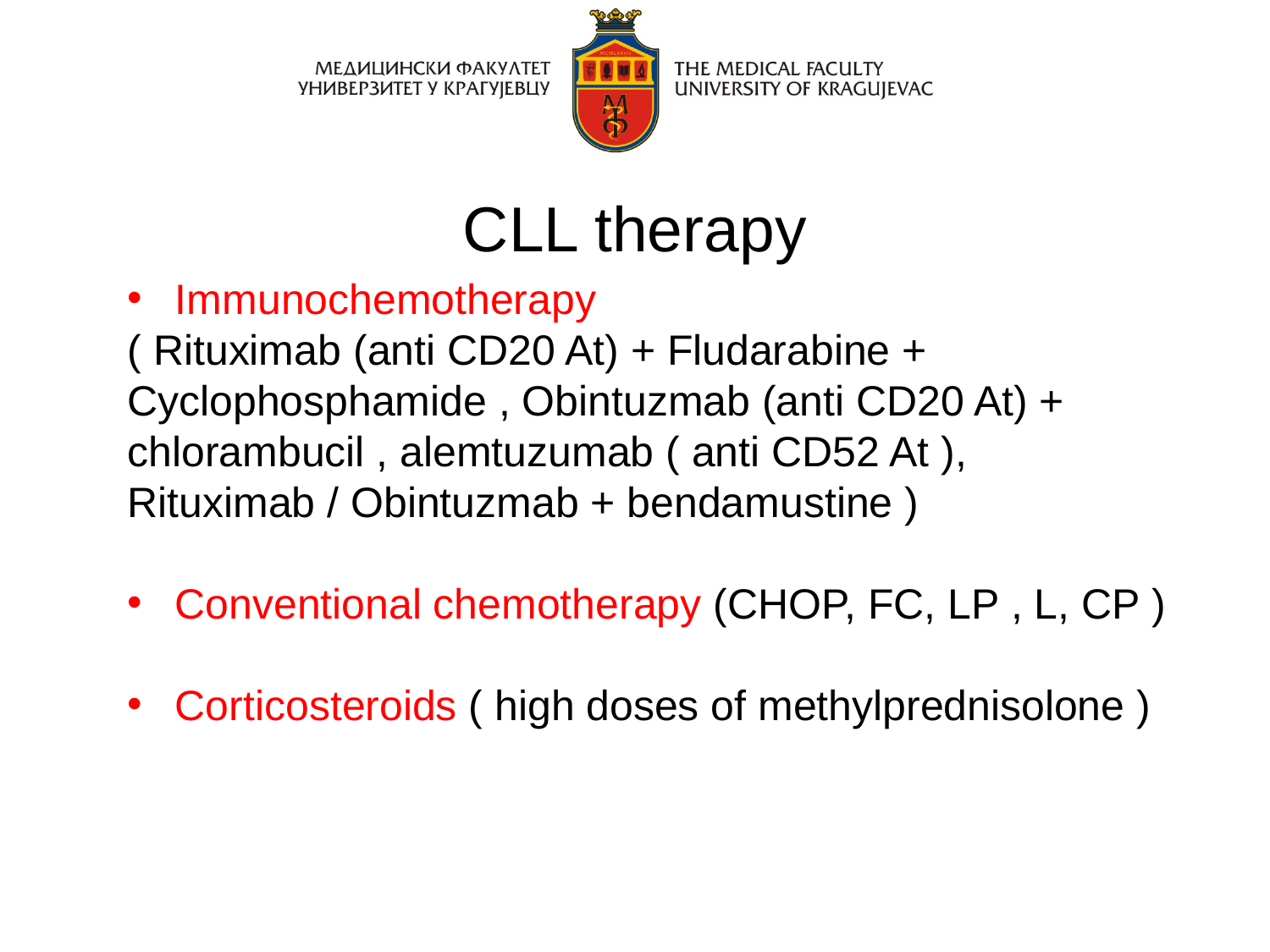

# CLL therapy
Immunochemotherapy
( Rituximab (anti CD20 At) + Fludarabine + Cyclophosphamide , Obintuzmab (anti CD20 At) + chlorambucil , alemtuzumab ( anti CD52 At ),
Rituximab / Obintuzmab + bendamustine )

Conventional chemotherapy (CHOP, FC, LP , L, CP )

Corticosteroids ( high doses of methylprednisolone )